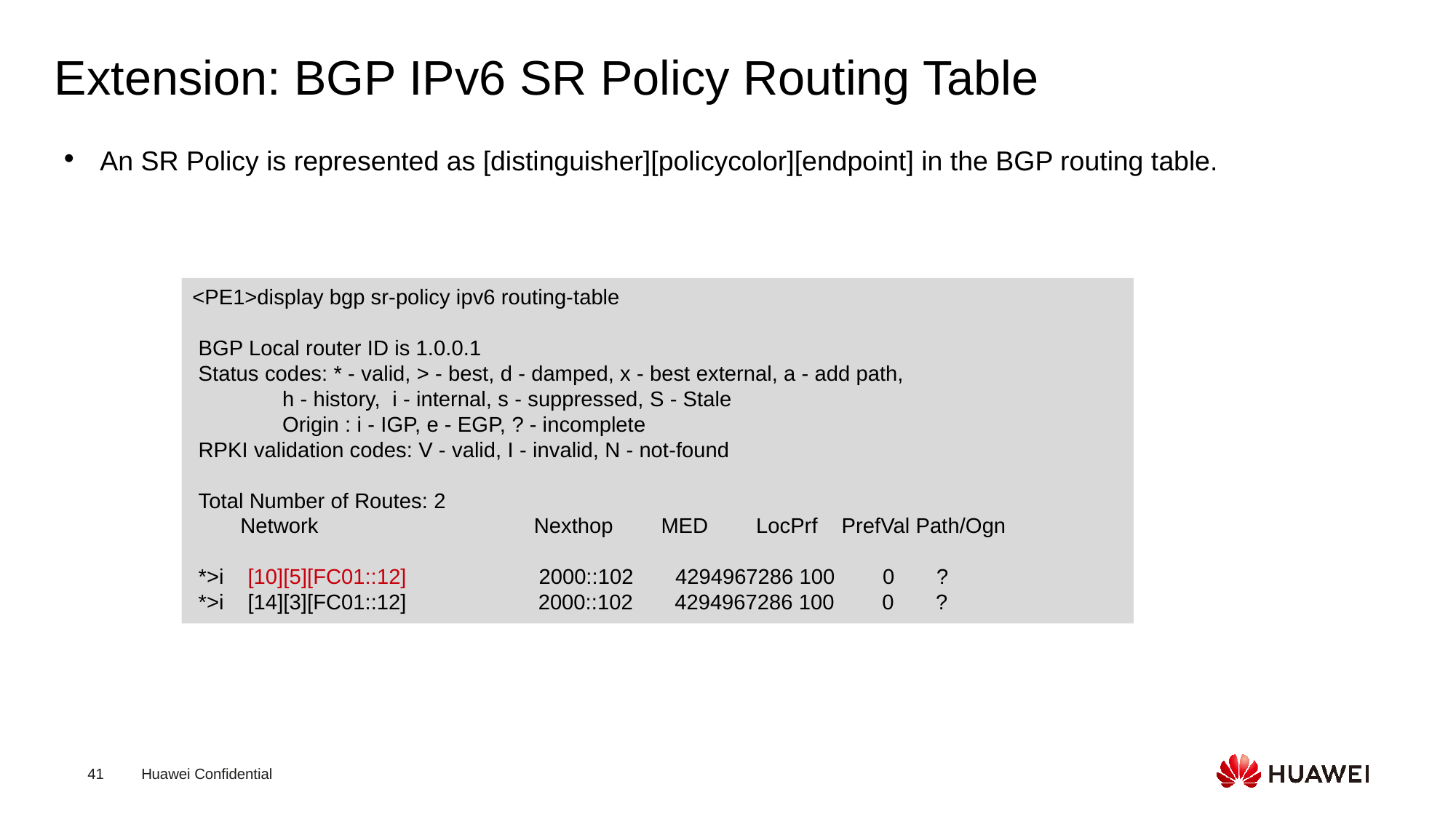

# Extension: BGP IPv6 SR Policy Routing Table
An SR Policy is represented as [distinguisher][policycolor][endpoint] in the BGP routing table.
<PE1>display bgp sr-policy ipv6 routing-table

 BGP Local router ID is 1.0.0.1
 Status codes: * - valid, > - best, d - damped, x - best external, a - add path,
               h - history,  i - internal, s - suppressed, S - Stale
               Origin : i - IGP, e - EGP, ? - incomplete
 RPKI validation codes: V - valid, I - invalid, N - not-found

 Total Number of Routes: 2
        Network                                    Nexthop        MED        LocPrf    PrefVal Path/Ogn

 *>i    [10][5][FC01::12]                      2000::102       4294967286 100        0       ?
 *>i    [14][3][FC01::12]                      2000::102       4294967286 100        0       ?